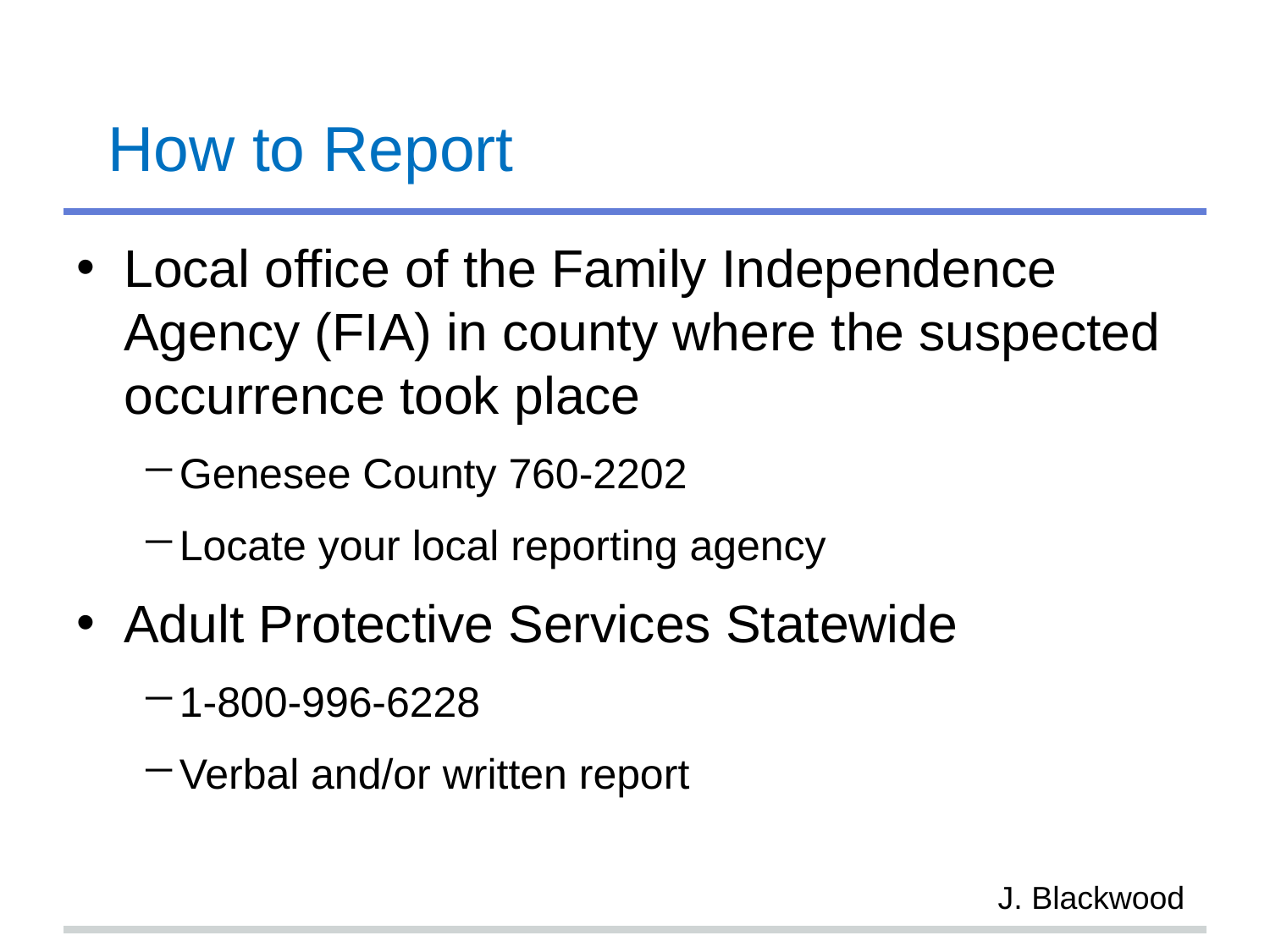

# How to Report
Local office of the Family Independence Agency (FIA) in county where the suspected occurrence took place
Genesee County 760-2202
Locate your local reporting agency
Adult Protective Services Statewide
1-800-996-6228
Verbal and/or written report

J. Blackwood